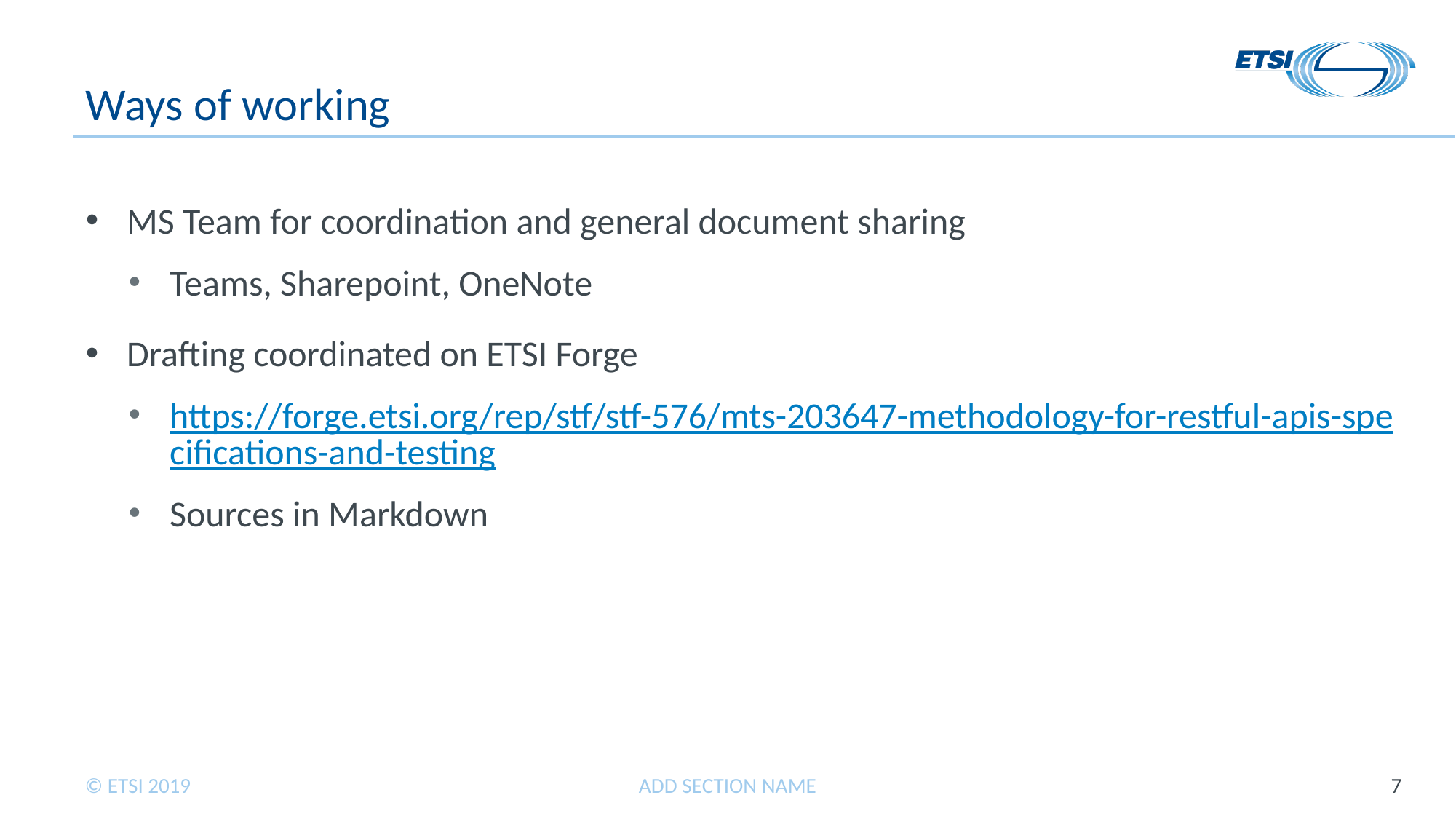

# Ways of working
MS Team for coordination and general document sharing
Teams, Sharepoint, OneNote
Drafting coordinated on ETSI Forge
https://forge.etsi.org/rep/stf/stf-576/mts-203647-methodology-for-restful-apis-specifications-and-testing
Sources in Markdown

ADD SECTION NAME